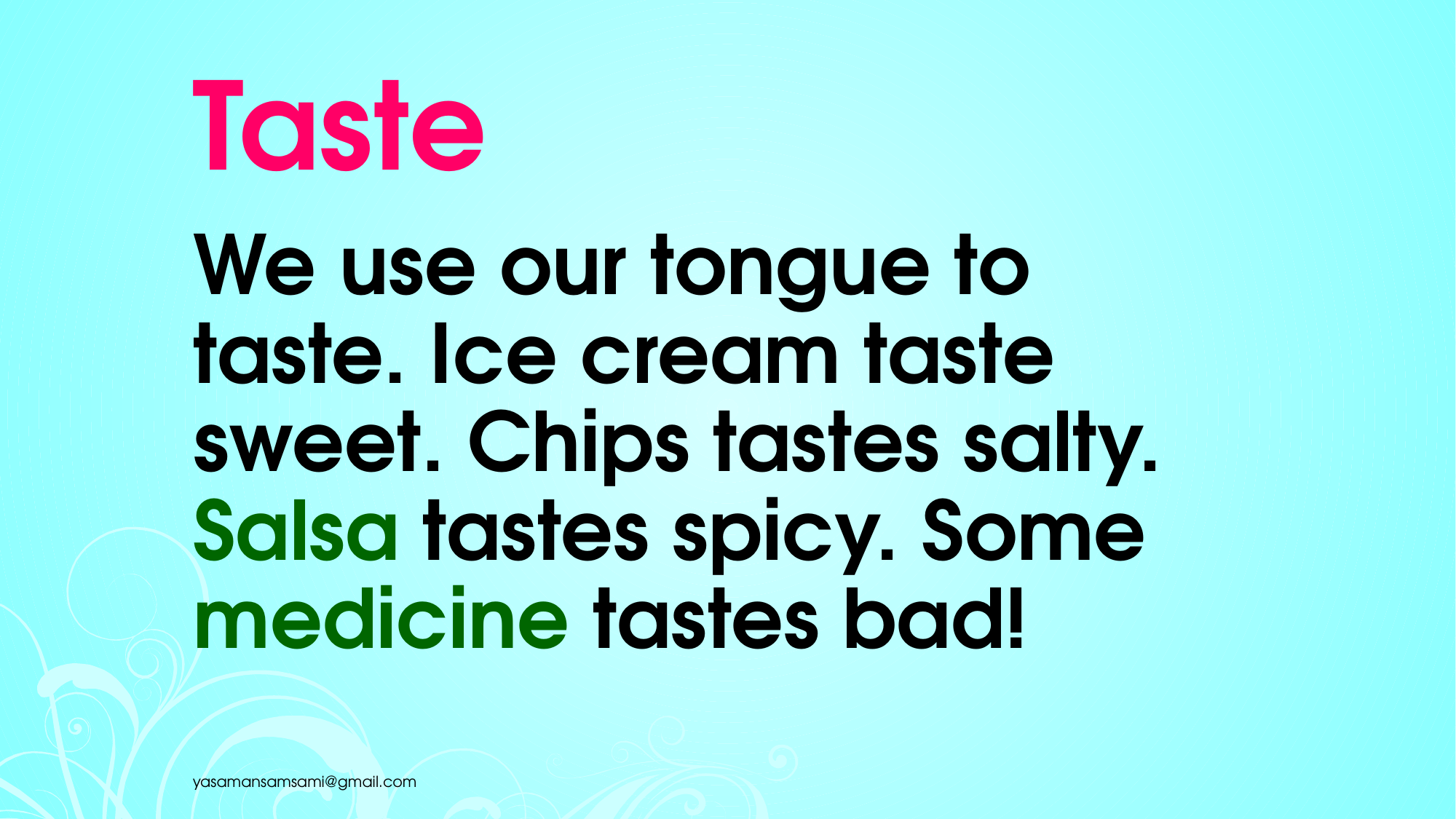

# Taste
We use our tongue to taste. Ice cream taste sweet. Chips tastes salty. Salsa tastes spicy. Some medicine tastes bad!
yasamansamsami@gmail.com